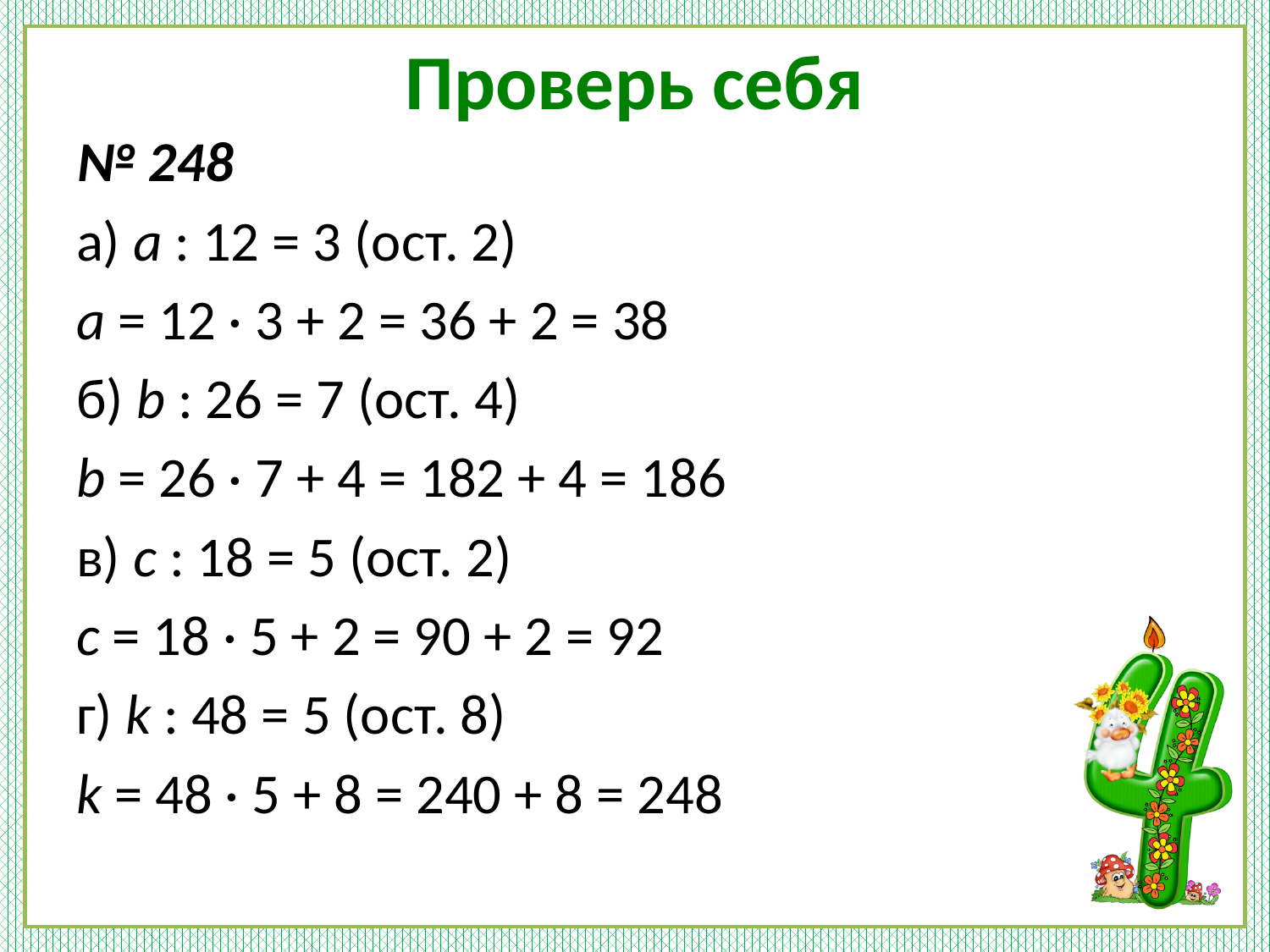

# Проверь себя
№ 248
а) а : 12 = 3 (ост. 2)
а = 12 · 3 + 2 = 36 + 2 = 38
б) b : 26 = 7 (ост. 4)
b = 26 · 7 + 4 = 182 + 4 = 186
в) с : 18 = 5 (ост. 2)
с = 18 · 5 + 2 = 90 + 2 = 92
г) k : 48 = 5 (ост. 8)
k = 48 · 5 + 8 = 240 + 8 = 248